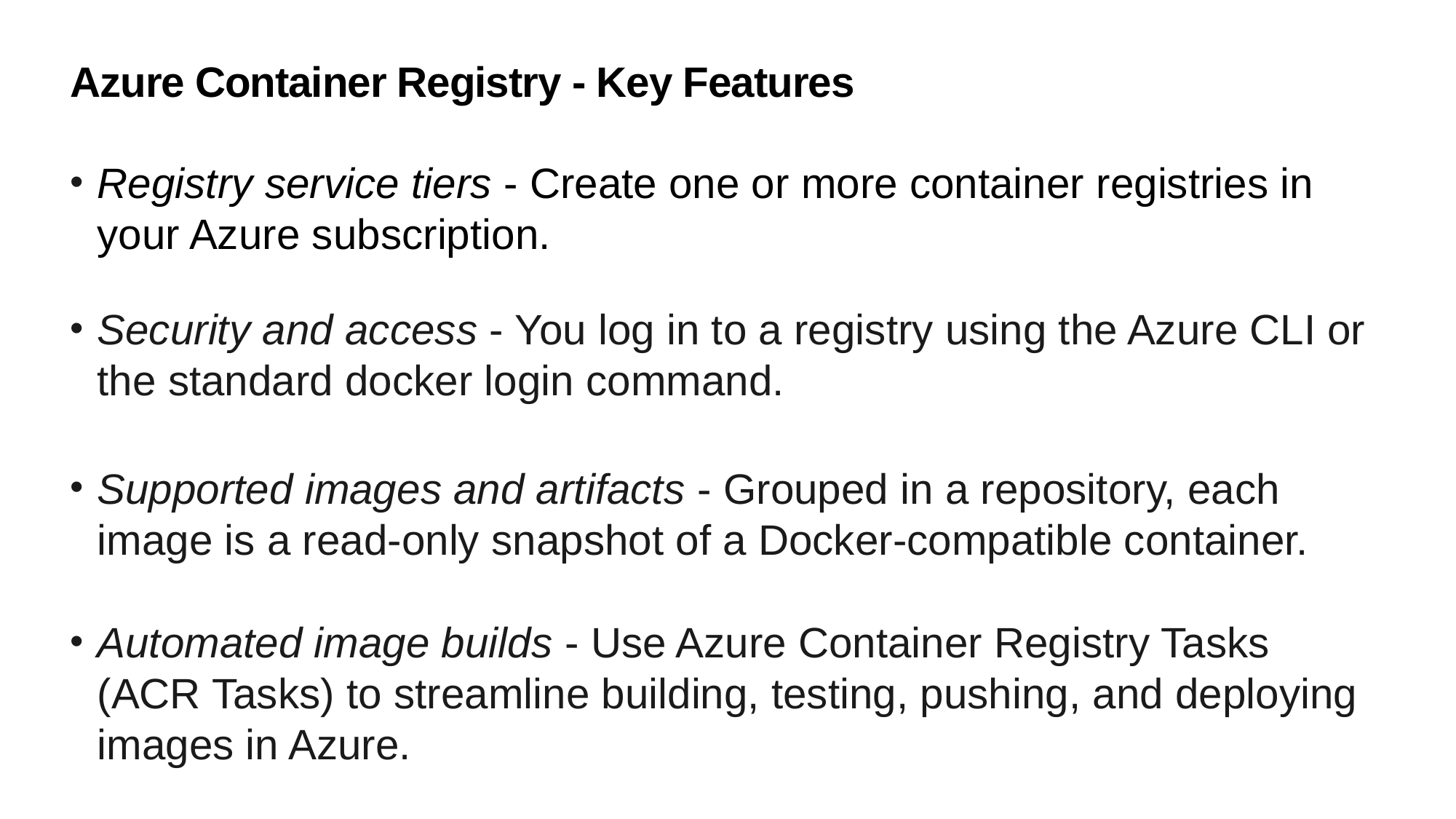

# Azure Container Registry - Key Features
Registry service tiers - Create one or more container registries in your Azure subscription.
Security and access - You log in to a registry using the Azure CLI or the standard docker login command.
Supported images and artifacts - Grouped in a repository, each image is a read-only snapshot of a Docker-compatible container.
Automated image builds - Use Azure Container Registry Tasks (ACR Tasks) to streamline building, testing, pushing, and deploying images in Azure.